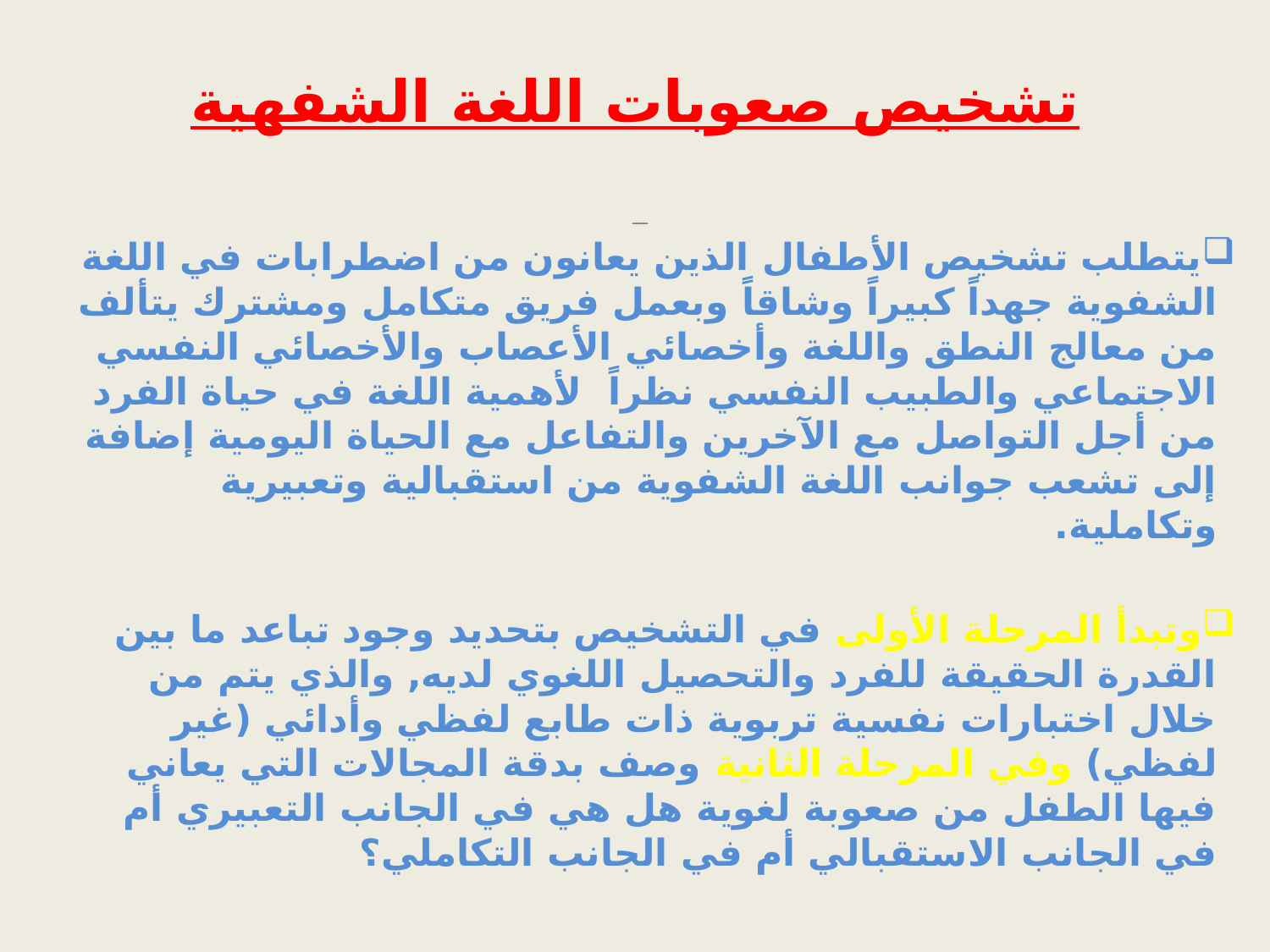

# تشخيص صعوبات اللغة الشفهية

يتطلب تشخيص الأطفال الذين يعانون من اضطرابات في اللغة الشفوية جهداً كبيراً وشاقاً وبعمل فريق متكامل ومشترك يتألف من معالج النطق واللغة وأخصائي الأعصاب والأخصائي النفسي الاجتماعي والطبيب النفسي نظراً  لأهمية اللغة في حياة الفرد من أجل التواصل مع الآخرين والتفاعل مع الحياة اليومية إضافة إلى تشعب جوانب اللغة الشفوية من استقبالية وتعبيرية وتكاملية.

وتبدأ المرحلة الأولى في التشخيص بتحديد وجود تباعد ما بين القدرة الحقيقة للفرد والتحصيل اللغوي لديه, والذي يتم من خلال اختبارات نفسية تربوية ذات طابع لفظي وأدائي (غير لفظي) وفي المرحلة الثانية وصف بدقة المجالات التي يعاني فيها الطفل من صعوبة لغوية هل هي في الجانب التعبيري أم في الجانب الاستقبالي أم في الجانب التكاملي؟